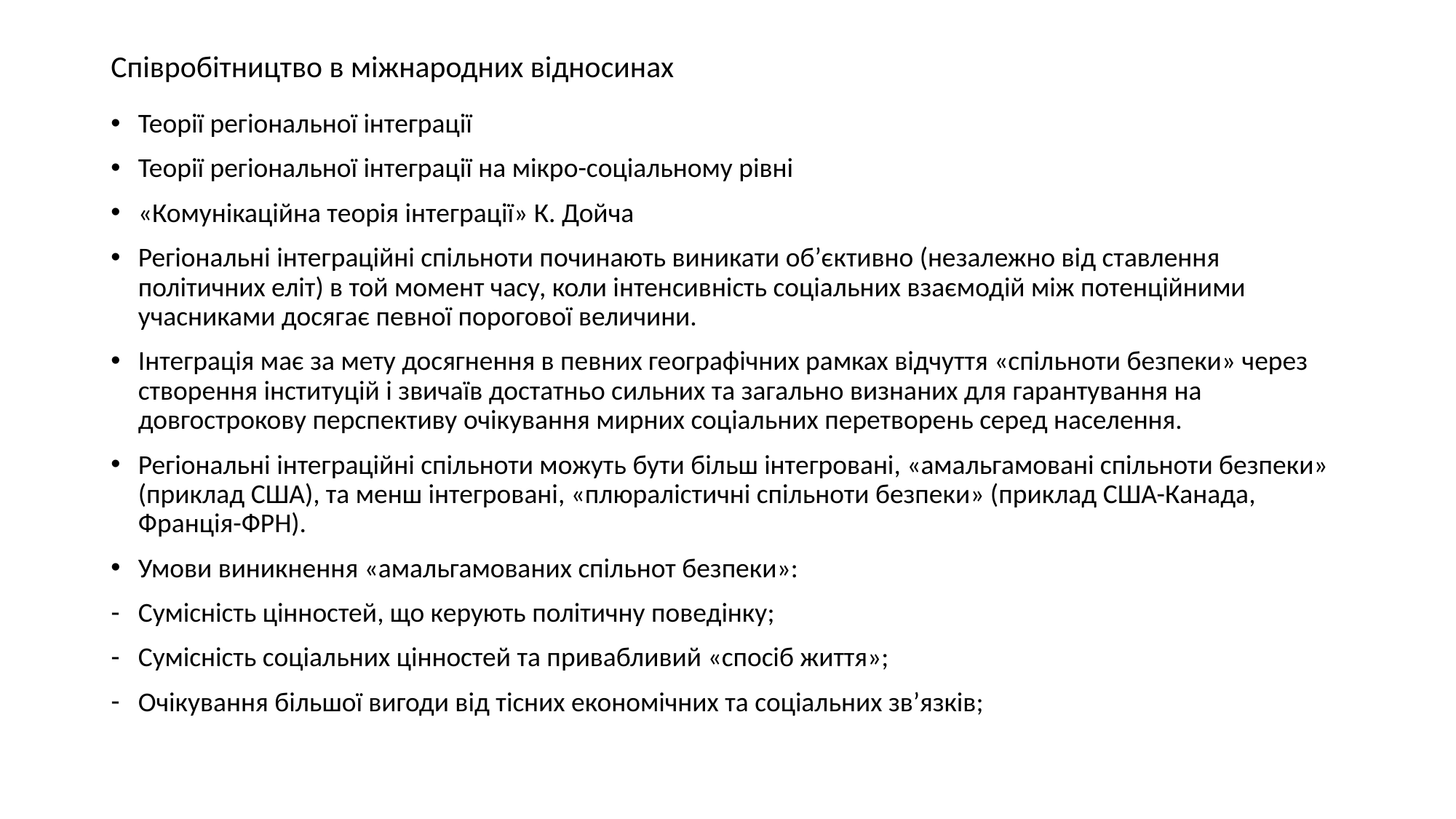

# Співробітництво в міжнародних відносинах
Теорії регіональної інтеграції
Теорії регіональної інтеграції на мікро-соціальному рівні
«Комунікаційна теорія інтеграції» К. Дойча
Регіональні інтеграційні спільноти починають виникати об’єктивно (незалежно від ставлення політичних еліт) в той момент часу, коли інтенсивність соціальних взаємодій між потенційними учасниками досягає певної порогової величини.
Інтеграція має за мету досягнення в певних географічних рамках відчуття «спільноти безпеки» через створення інституцій і звичаїв достатньо сильних та загально визнаних для гарантування на довгострокову перспективу очікування мирних соціальних перетворень серед населення.
Регіональні інтеграційні спільноти можуть бути більш інтегровані, «амальгамовані спільноти безпеки» (приклад США), та менш інтегровані, «плюралістичні спільноти безпеки» (приклад США-Канада, Франція-ФРН).
Умови виникнення «амальгамованих спільнот безпеки»:
Сумісність цінностей, що керують політичну поведінку;
Сумісність соціальних цінностей та привабливий «спосіб життя»;
Очікування більшої вигоди від тісних економічних та соціальних зв’язків;